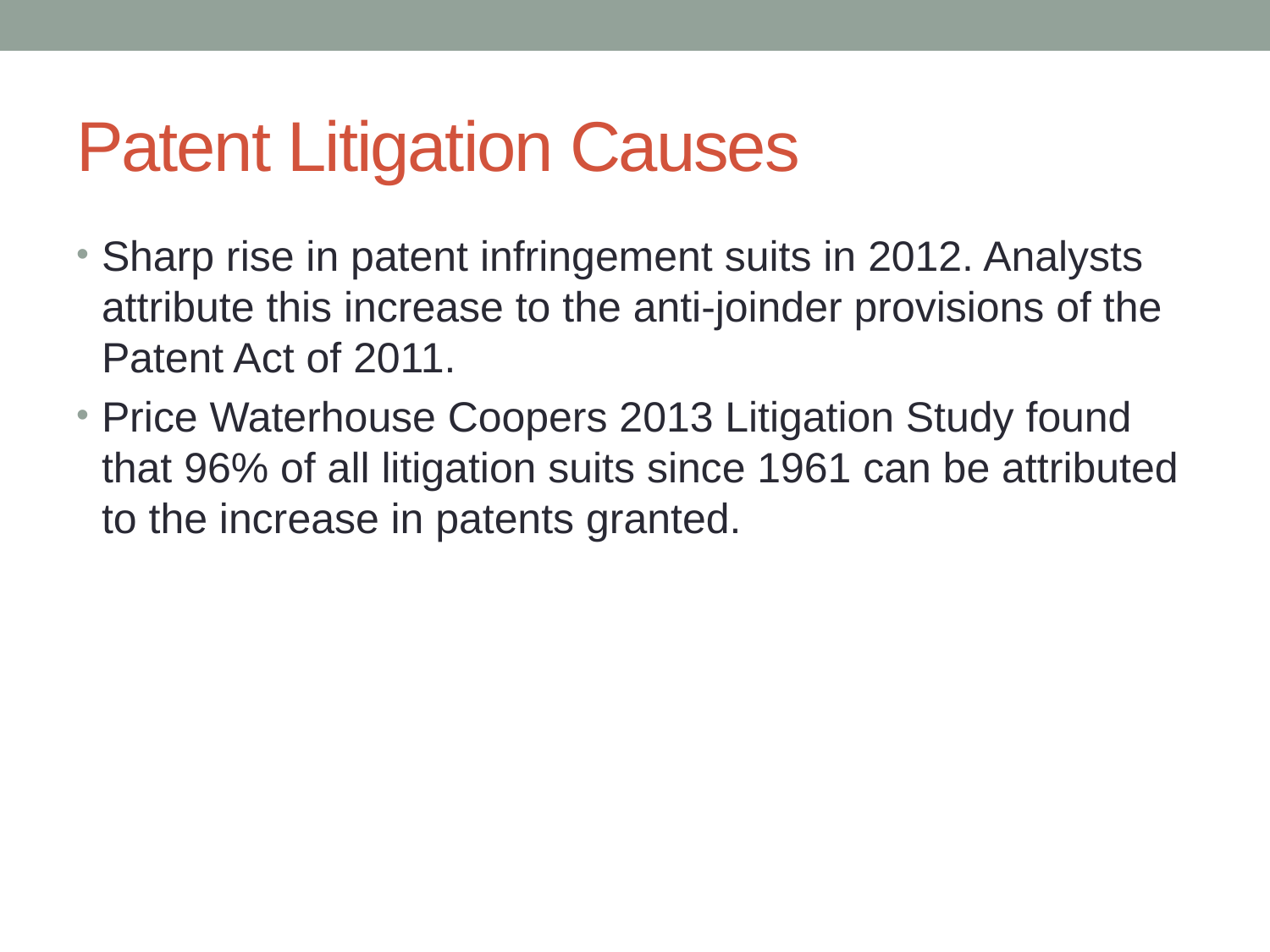

# Patent Litigation Causes
Sharp rise in patent infringement suits in 2012. Analysts attribute this increase to the anti-joinder provisions of the Patent Act of 2011.
Price Waterhouse Coopers 2013 Litigation Study found that 96% of all litigation suits since 1961 can be attributed to the increase in patents granted.